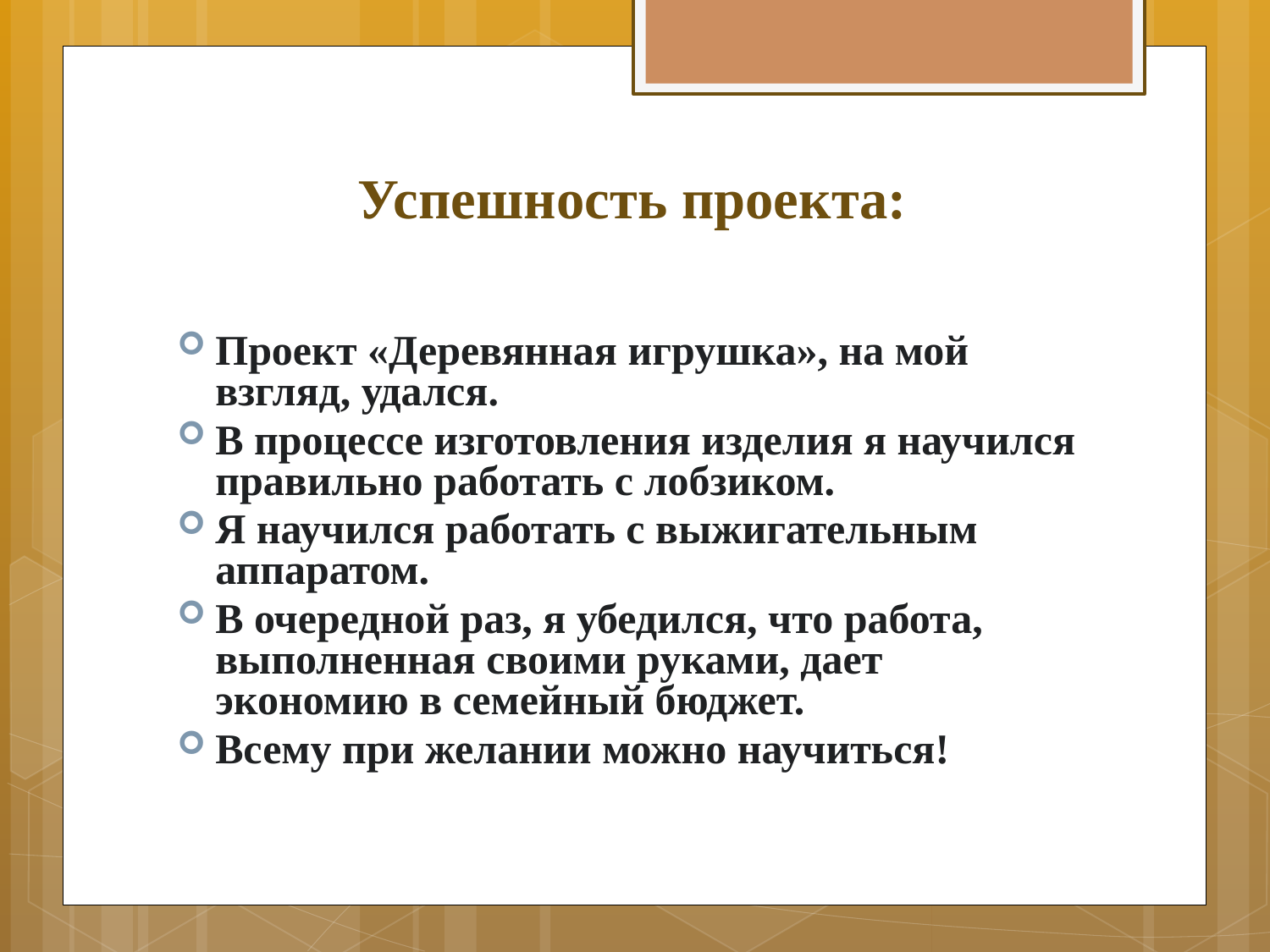

# Успешность проекта:
Проект «Деревянная игрушка», на мой взгляд, удался.
В процессе изготовления изделия я научился правильно работать с лобзиком.
Я научился работать с выжигательным аппаратом.
В очередной раз, я убедился, что работа, выполненная своими руками, дает экономию в семейный бюджет.
Всему при желании можно научиться!